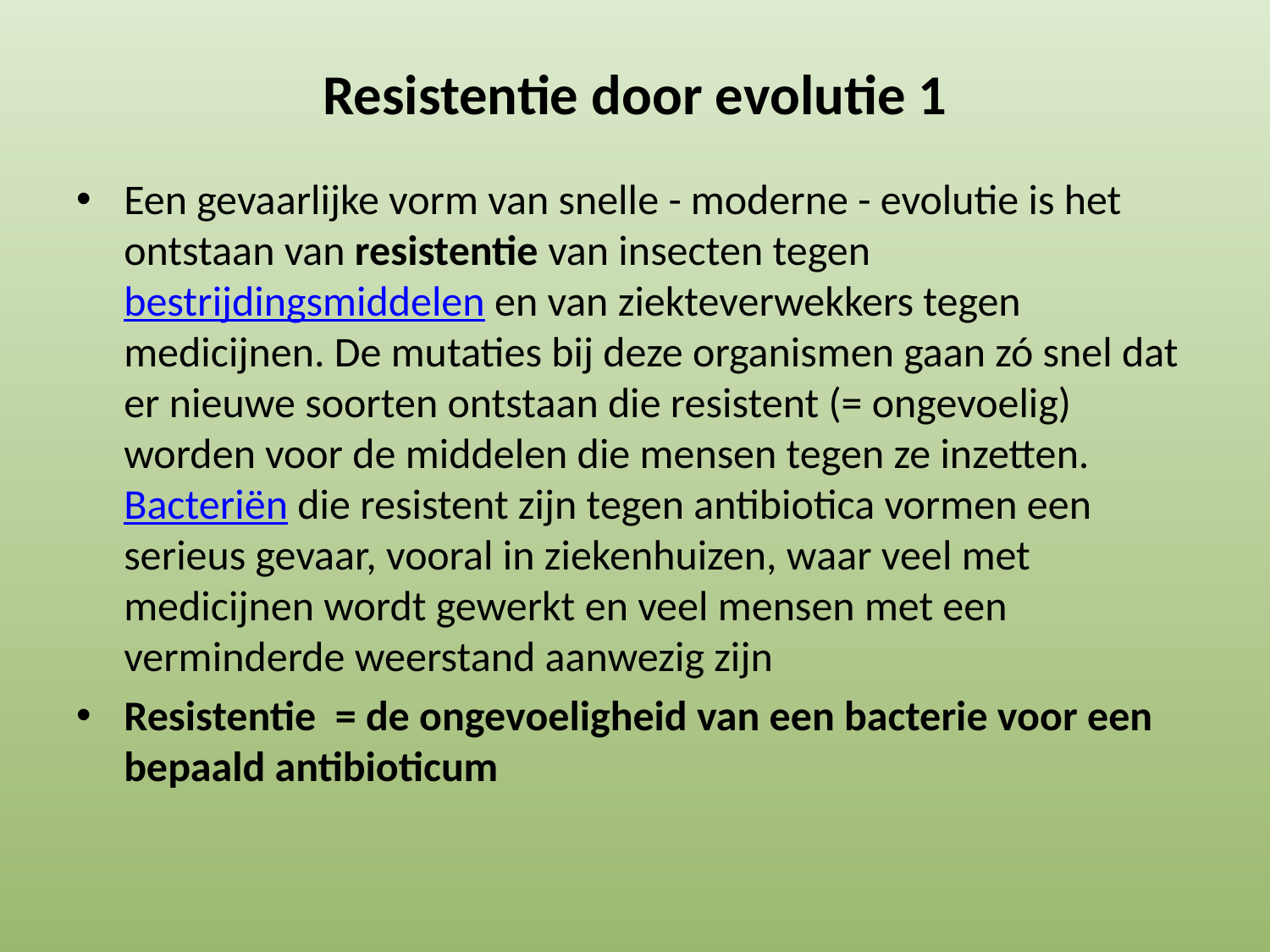

# Resistentie door evolutie 1
Een gevaarlijke vorm van snelle - moderne - evolutie is het ontstaan van resistentie van insecten tegen bestrijdingsmiddelen en van ziekteverwekkers tegen medicijnen. De mutaties bij deze organismen gaan zó snel dat er nieuwe soorten ontstaan die resistent (= ongevoelig) worden voor de middelen die mensen tegen ze inzetten. Bacteriën die resistent zijn tegen antibiotica vormen een serieus gevaar, vooral in ziekenhuizen, waar veel met medicijnen wordt gewerkt en veel mensen met een verminderde weerstand aanwezig zijn
Resistentie  = de ongevoeligheid van een bacterie voor een bepaald antibioticum